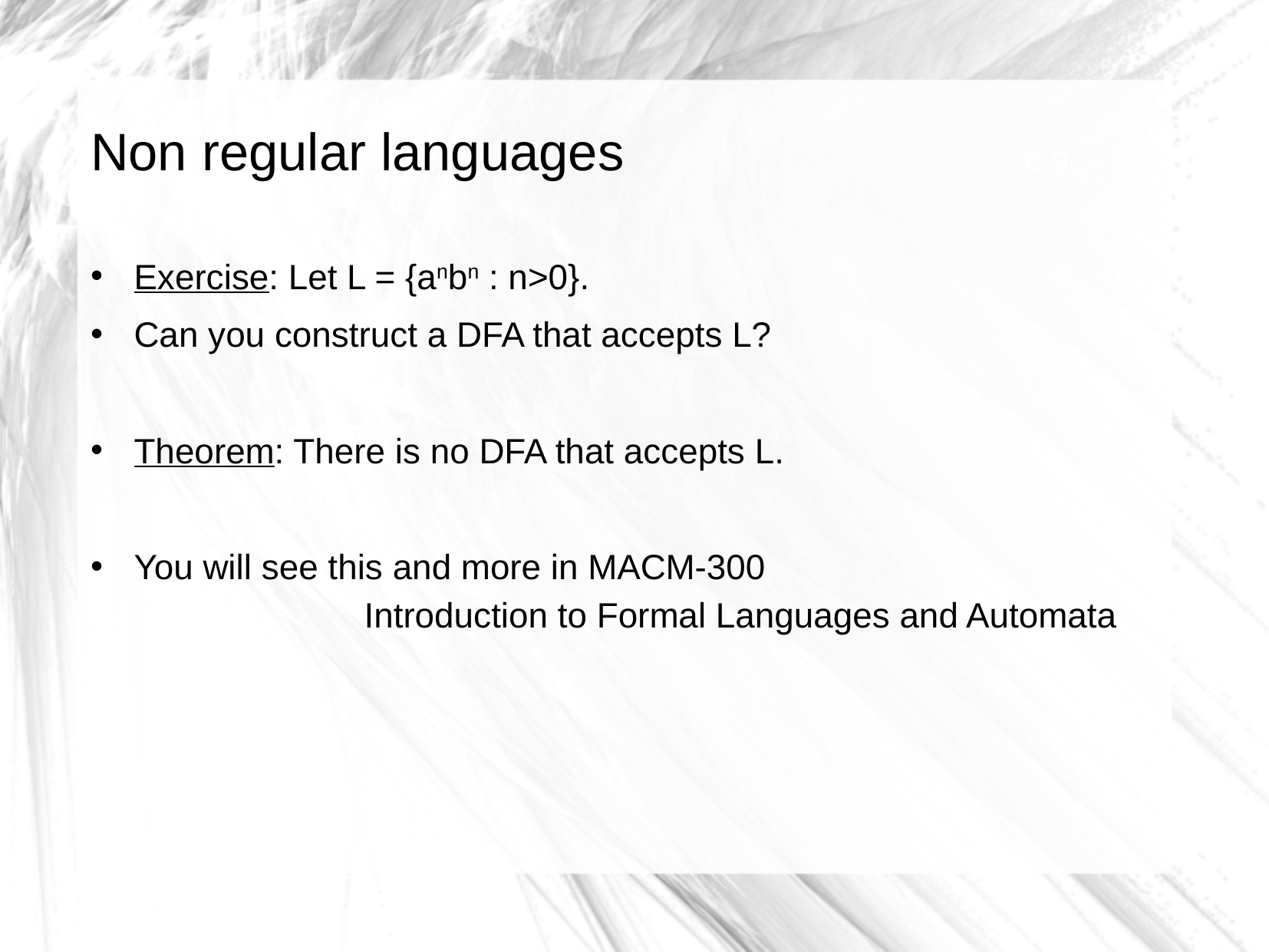

# Non regular languages
0-9
Exercise: Let L = {anbn : n>0}.
Can you construct a DFA that accepts L?

Theorem: There is no DFA that accepts L.

You will see this and more in MACM-300
		Introduction to Formal Languages and Automata